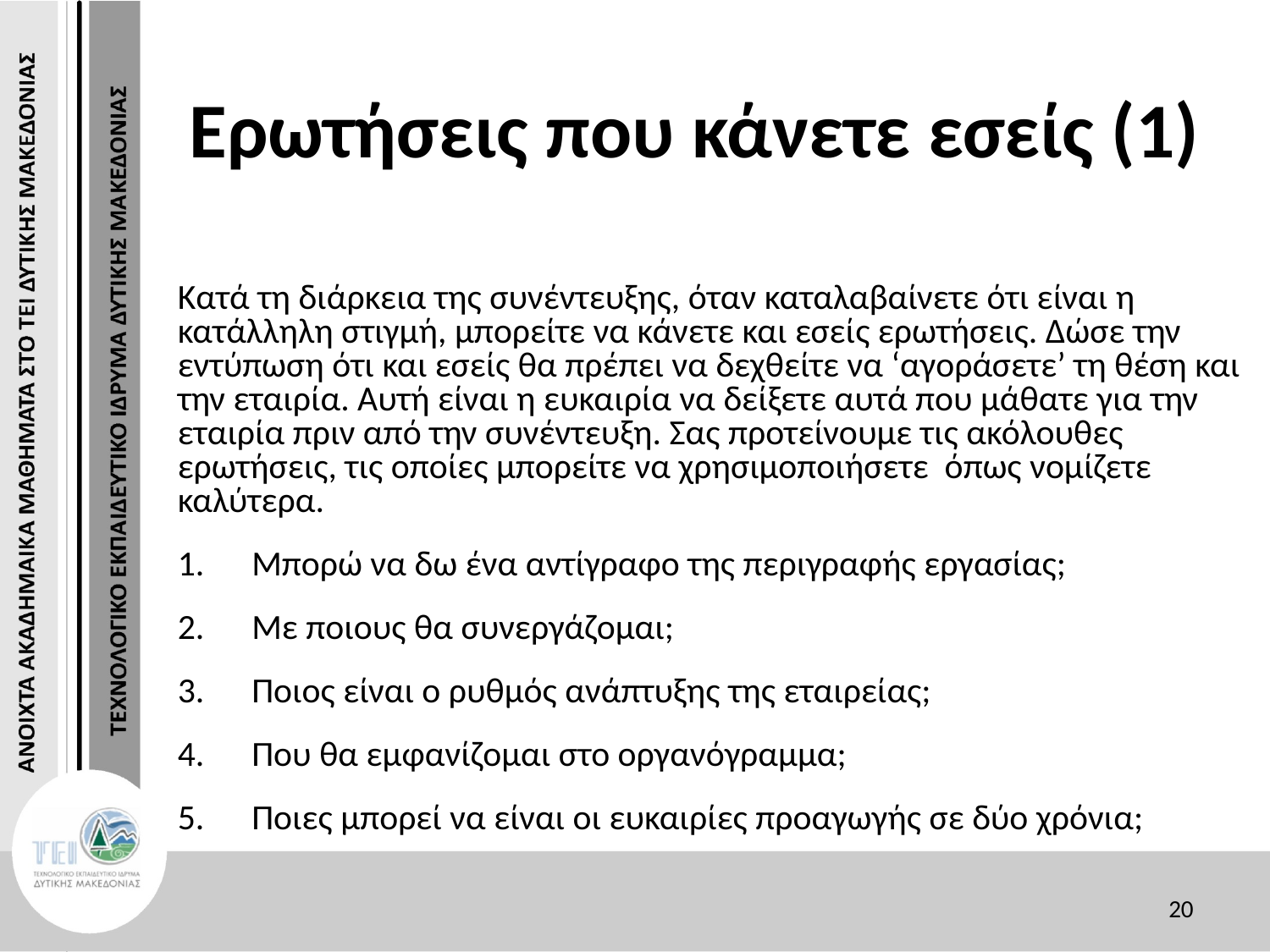

# Ερωτήσεις που κάνετε εσείς (1)
Κατά τη διάρκεια της συνέντευξης, όταν καταλαβαίνετε ότι είναι η κατάλληλη στιγμή, μπορείτε να κάνετε και εσείς ερωτήσεις. Δώσε την εντύπωση ότι και εσείς θα πρέπει να δεχθείτε να ‘αγοράσετε’ τη θέση και την εταιρία. Αυτή είναι η ευκαιρία να δείξετε αυτά που μάθατε για την εταιρία πριν από την συνέντευξη. Σας προτείνουμε τις ακόλουθες ερωτήσεις, τις οποίες μπορείτε να χρησιμοποιήσετε  όπως νομίζετε καλύτερα.
Μπορώ να δω ένα αντίγραφο της περιγραφής εργασίας;
Με ποιους θα συνεργάζομαι;
Ποιος είναι ο ρυθμός ανάπτυξης της εταιρείας;
Που θα εμφανίζομαι στο οργανόγραμμα;
Ποιες μπορεί να είναι οι ευκαιρίες προαγωγής σε δύο χρόνια;
20